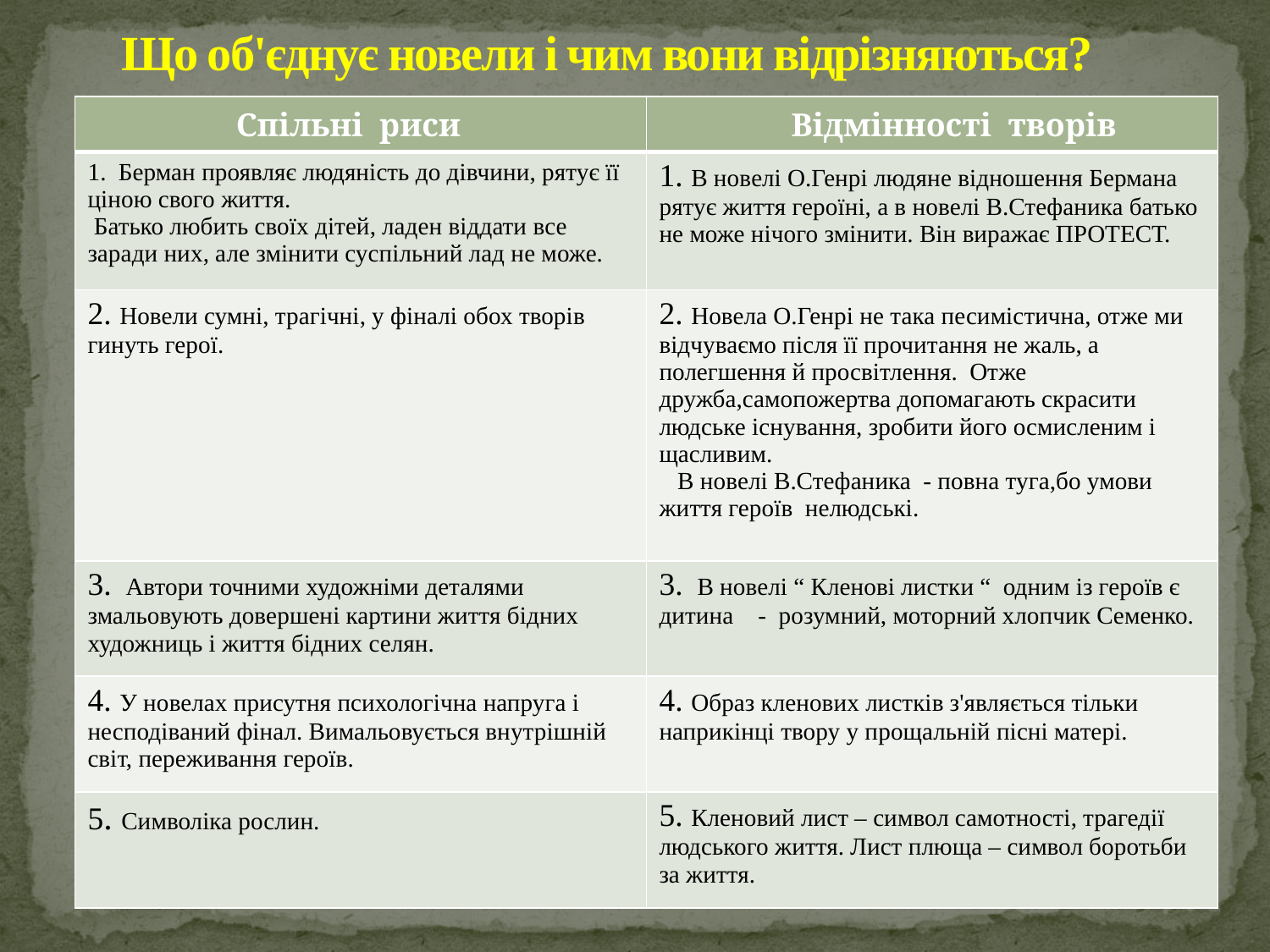

# Що об'єднує новели і чим вони відрізняються?
| Спільні риси | Відмінності творів |
| --- | --- |
| 1. Берман проявляє людяність до дівчини, рятує її ціною свого життя. Батько любить своїх дітей, ладен віддати все заради них, але змінити суспільний лад не може. | 1. В новелі О.Генрі людяне відношення Бермана рятує життя героїні, а в новелі В.Стефаника батько не може нічого змінити. Він виражає ПРОТЕСТ. |
| 2. Новели сумні, трагічні, у фіналі обох творів гинуть герої. | 2. Новела О.Генрі не така песимістична, отже ми відчуваємо після її прочитання не жаль, а полегшення й просвітлення. Отже дружба,самопожертва допомагають скрасити людське існування, зробити його осмисленим і щасливим. В новелі В.Стефаника - повна туга,бо умови життя героїв нелюдські. |
| 3. Автори точними художніми деталями змальовують довершені картини життя бідних художниць і життя бідних селян. | 3. В новелі “ Кленові листки “ одним із героїв є дитина - розумний, моторний хлопчик Семенко. |
| 4. У новелах присутня психологічна напруга і несподіваний фінал. Вимальовується внутрішній світ, переживання героїв. | 4. Образ кленових листків з'являється тільки наприкінці твору у прощальній пісні матері. |
| 5. Символіка рослин. | 5. Кленовий лист – символ самотності, трагедії людського життя. Лист плюща – символ боротьби за життя. |